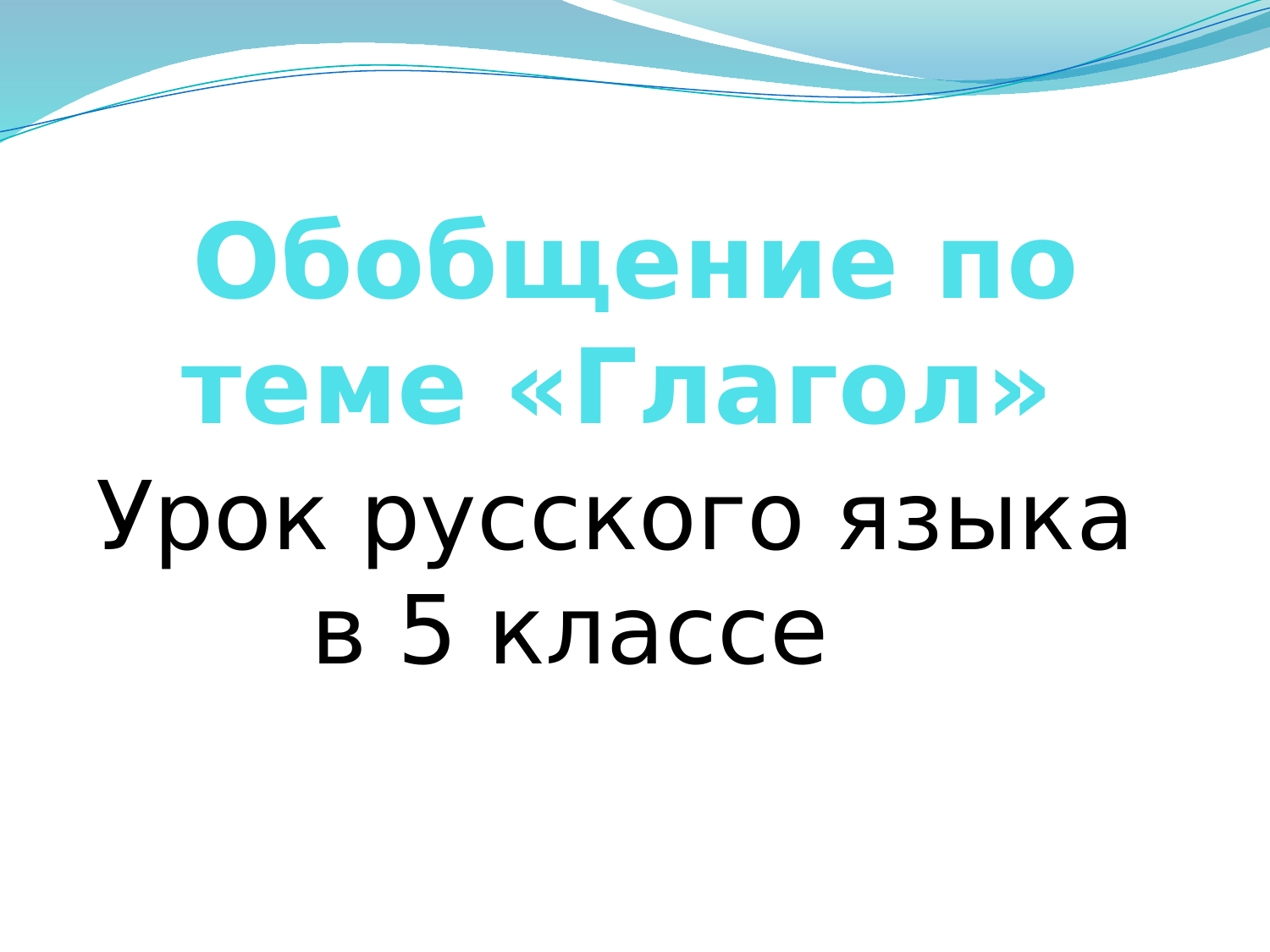

# Обобщение по теме «Глагол»
Урок русского языка в 5 классе